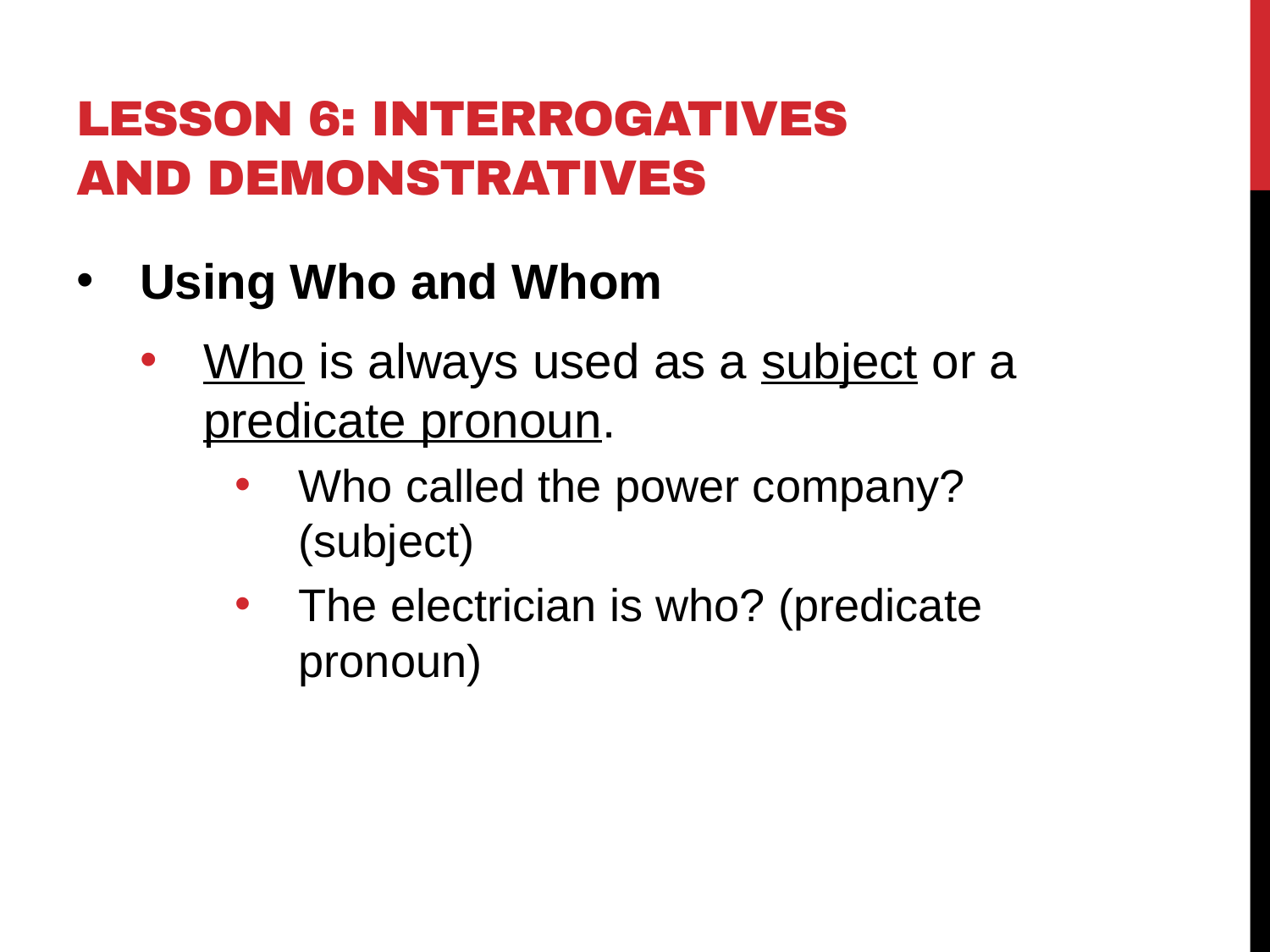

# Lesson 6: Interrogatives and Demonstratives
Using Who and Whom
Who is always used as a subject or a predicate pronoun.
Who called the power company? (subject)
The electrician is who? (predicate pronoun)